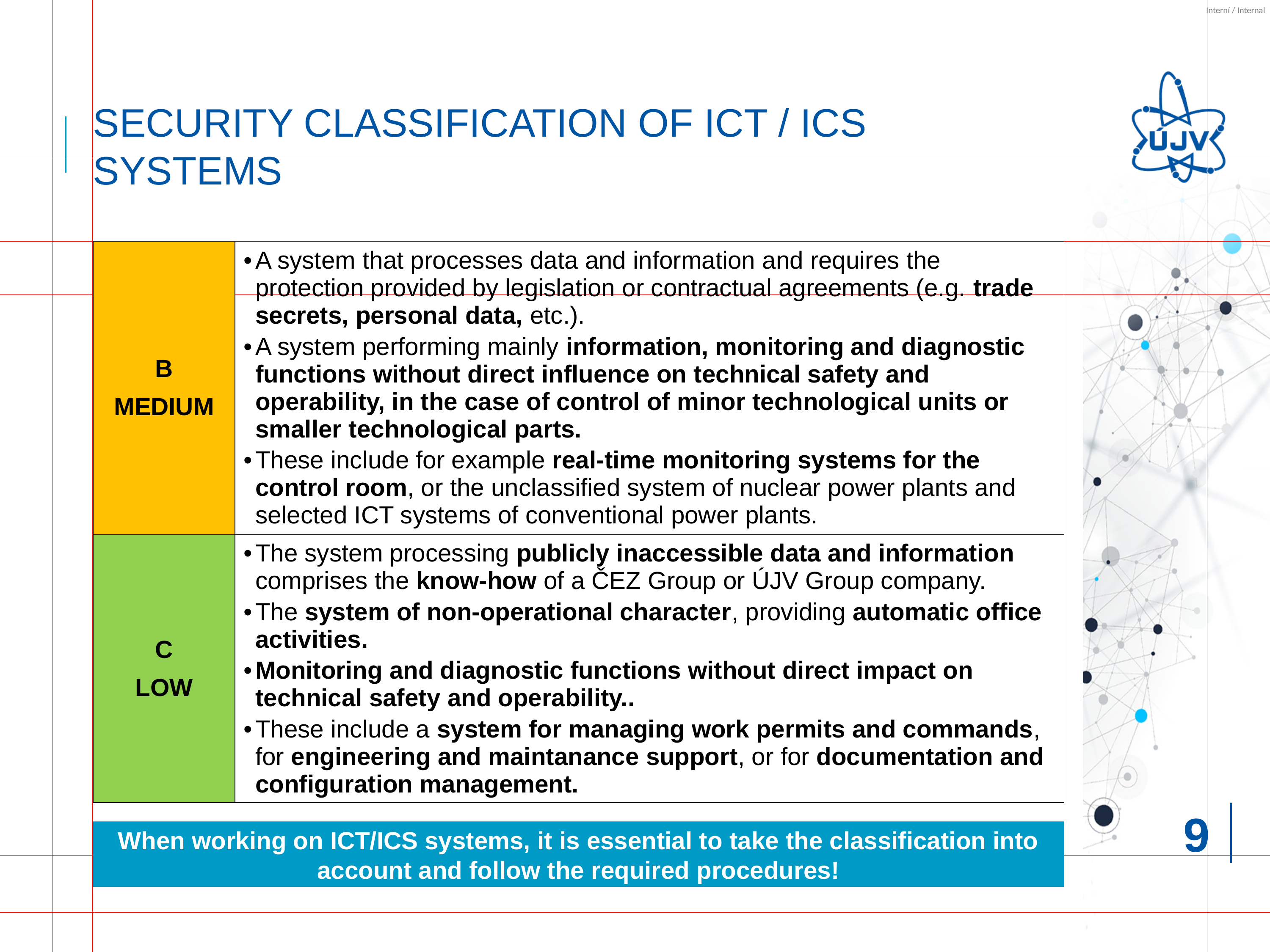

# Security Classification of ICT / ICS Systems
| B MEDIUM | A system that processes data and information and requires the protection provided by legislation or contractual agreements (e.g. trade secrets, personal data, etc.). A system performing mainly information, monitoring and diagnostic functions without direct influence on technical safety and operability, in the case of control of minor technological units or smaller technological parts. These include for example real-time monitoring systems for the control room, or the unclassified system of nuclear power plants and selected ICT systems of conventional power plants. |
| --- | --- |
| C LOW | The system processing publicly inaccessible data and information comprises the know-how of a ČEZ Group or ÚJV Group company. The system of non-operational character, providing automatic office activities. Monitoring and diagnostic functions without direct impact on technical safety and operability.. These include a system for managing work permits and commands, for engineering and maintanance support, or for documentation and configuration management. |
9
When working on ICT/ICS systems, it is essential to take the classification into account and follow the required procedures!